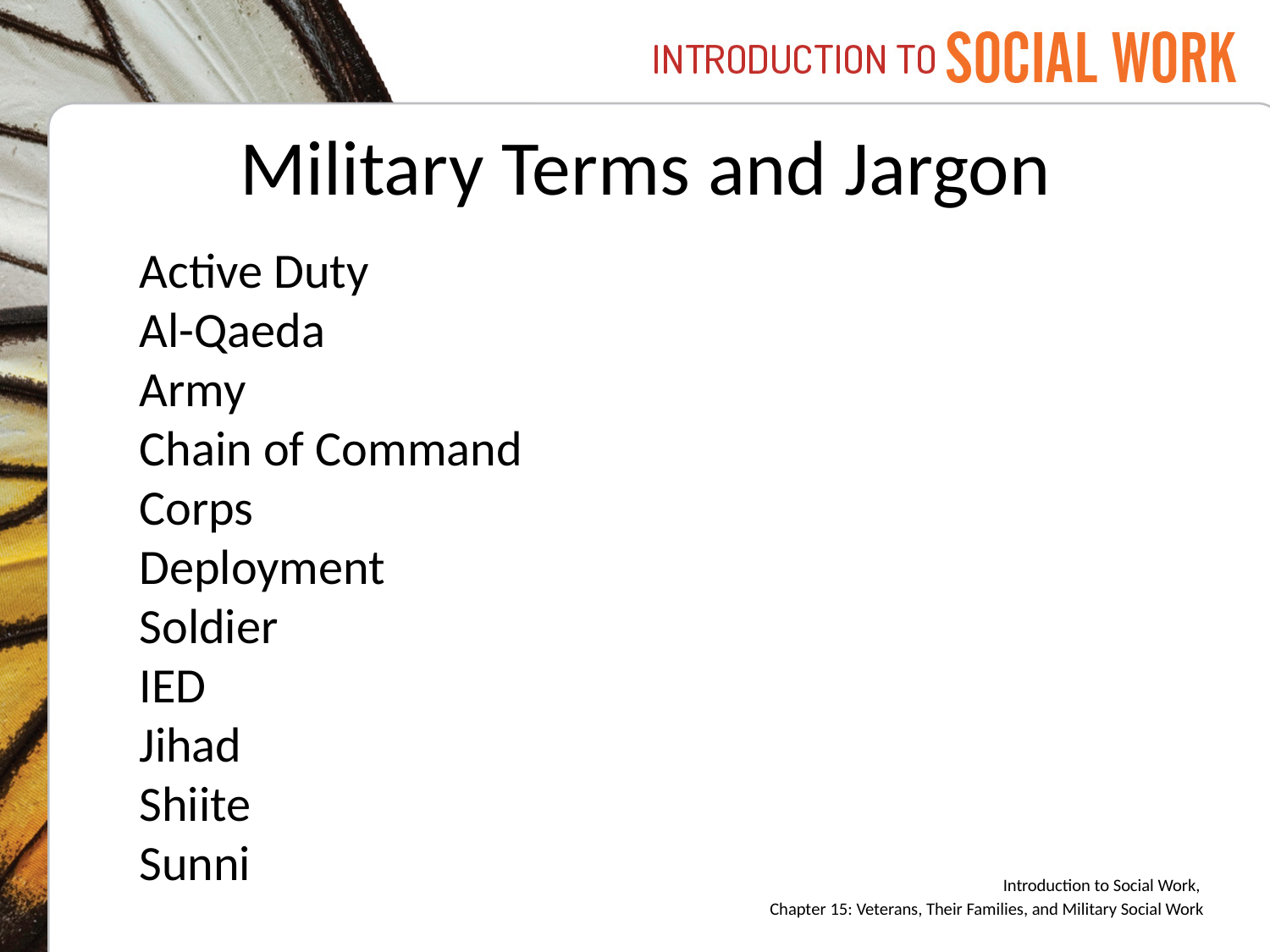

# Military Terms and Jargon

Active Duty
Al-Qaeda
Army
Chain of Command
Corps
Deployment
Soldier
IED
Jihad
Shiite
Sunni

Introduction to Social Work,
Chapter 15: Veterans, Their Families, and Military Social Work